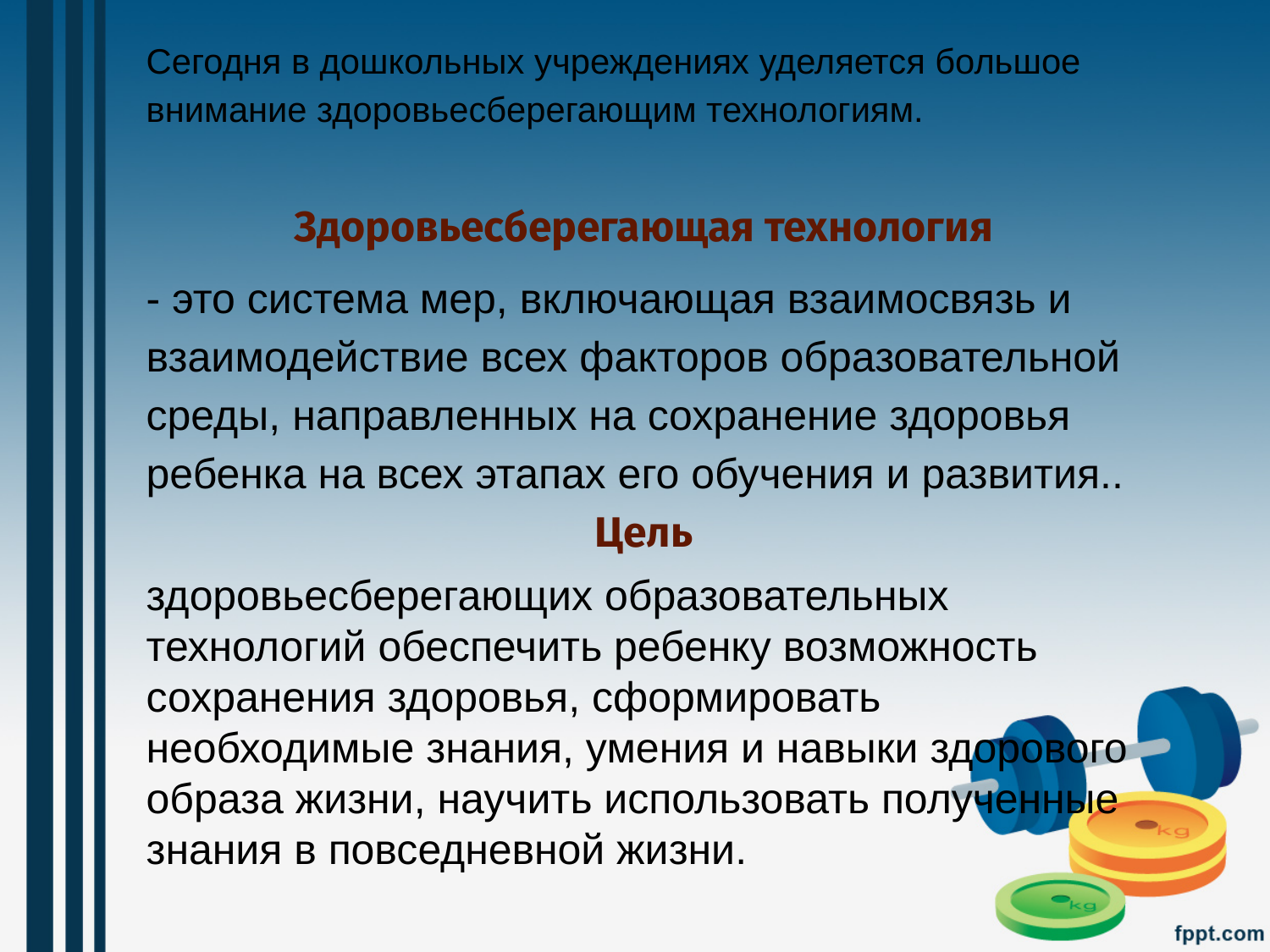

Сегодня в дошкольных учреждениях уделяется большое внимание здоровьесберегающим технологиям.

Здоровьесберегающая технология
- это система мер, включающая взаимосвязь и взаимодействие всех факторов образовательной среды, направленных на сохранение здоровья ребенка на всех этапах его обучения и развития..
Цель
здоровьесберегающих образовательных технологий обеспечить ребенку возможность сохранения здоровья, сформировать необходимые знания, умения и навыки здорового образа жизни, научить использовать полученные знания в повседневной жизни.